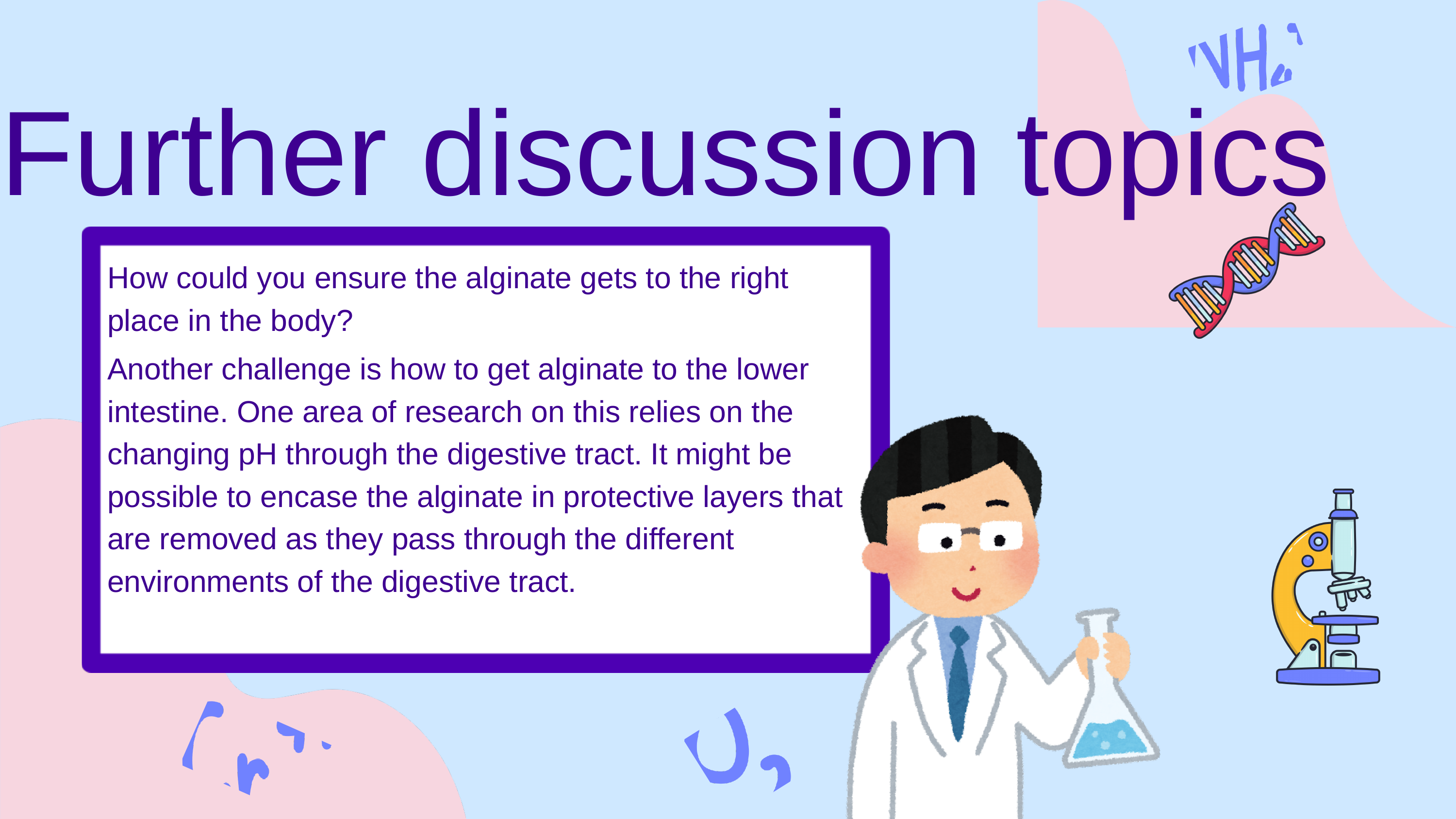

Further discussion topics

How could you ensure the alginate gets to the right place in the body?

Another challenge is how to get alginate to the lower intestine. One area of research on this relies on the changing pH through the digestive tract. It might be possible to encase the alginate in protective layers that are removed as they pass through the different environments of the digestive tract.